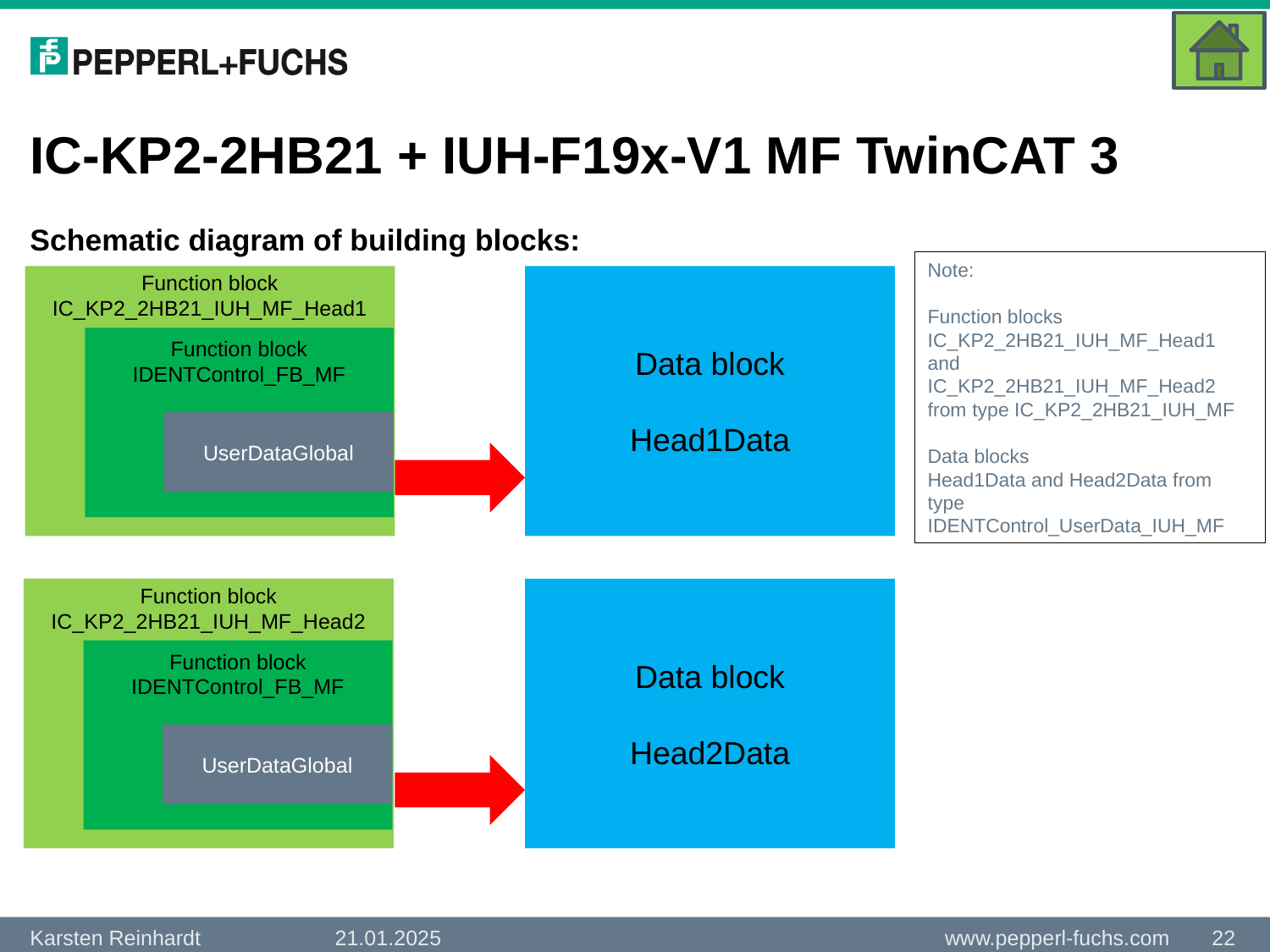

# IC-KP2-2HB21 + IUH-F19x-V1 MF TwinCAT 3
Schematic diagram of building blocks:
Note:

Function blocks IC_KP2_2HB21_IUH_MF_Head1 and IC_KP2_2HB21_IUH_MF_Head2 from type IC_KP2_2HB21_IUH_MF

Data blocks
Head1Data and Head2Data from type IDENTControl_UserData_IUH_MF

Function block
IC_KP2_2HB21_IUH_MF_Head1

Data block

Head1Data

Function block
IDENTControl_FB_MF

UserDataGlobal

Function block
IC_KP2_2HB21_IUH_MF_Head2

Data block

Head2Data

Function block
IDENTControl_FB_MF

UserDataGlobal

21.01.2025
22
Karsten Reinhardt